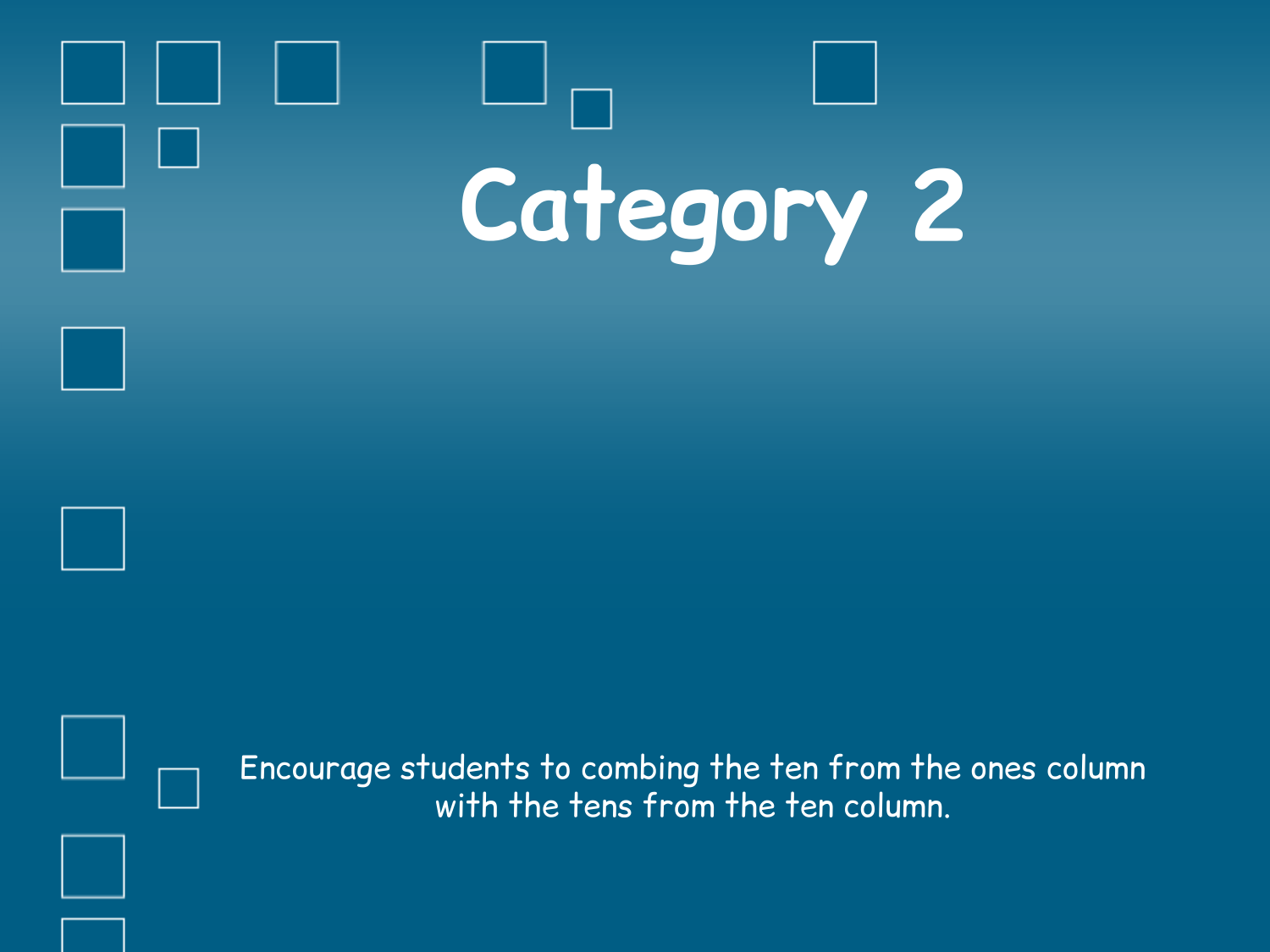

# Category 2
Encourage students to combing the ten from the ones column with the tens from the ten column.